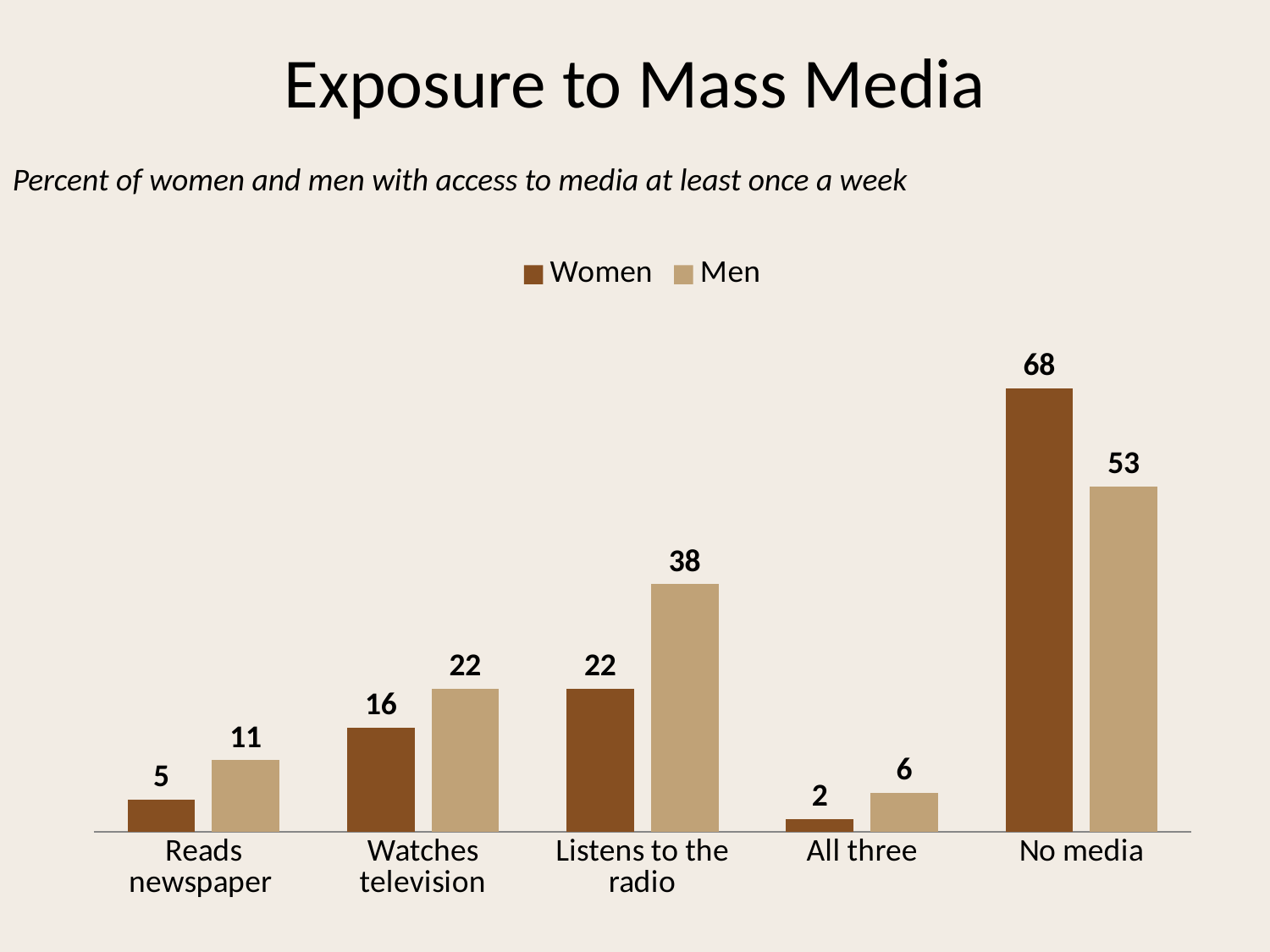

# Exposure to Mass Media
Percent of women and men with access to media at least once a week

### Chart

| Category | Women | Men |
|---|---|---|
| Reads newspaper  | 5.0 | 11.0 |
| Watches television | 16.0 | 22.0 |
| Listens to the radio | 22.0 | 38.0 |
| All three | 2.0 | 6.0 |
| No media | 68.0 | 53.0 |